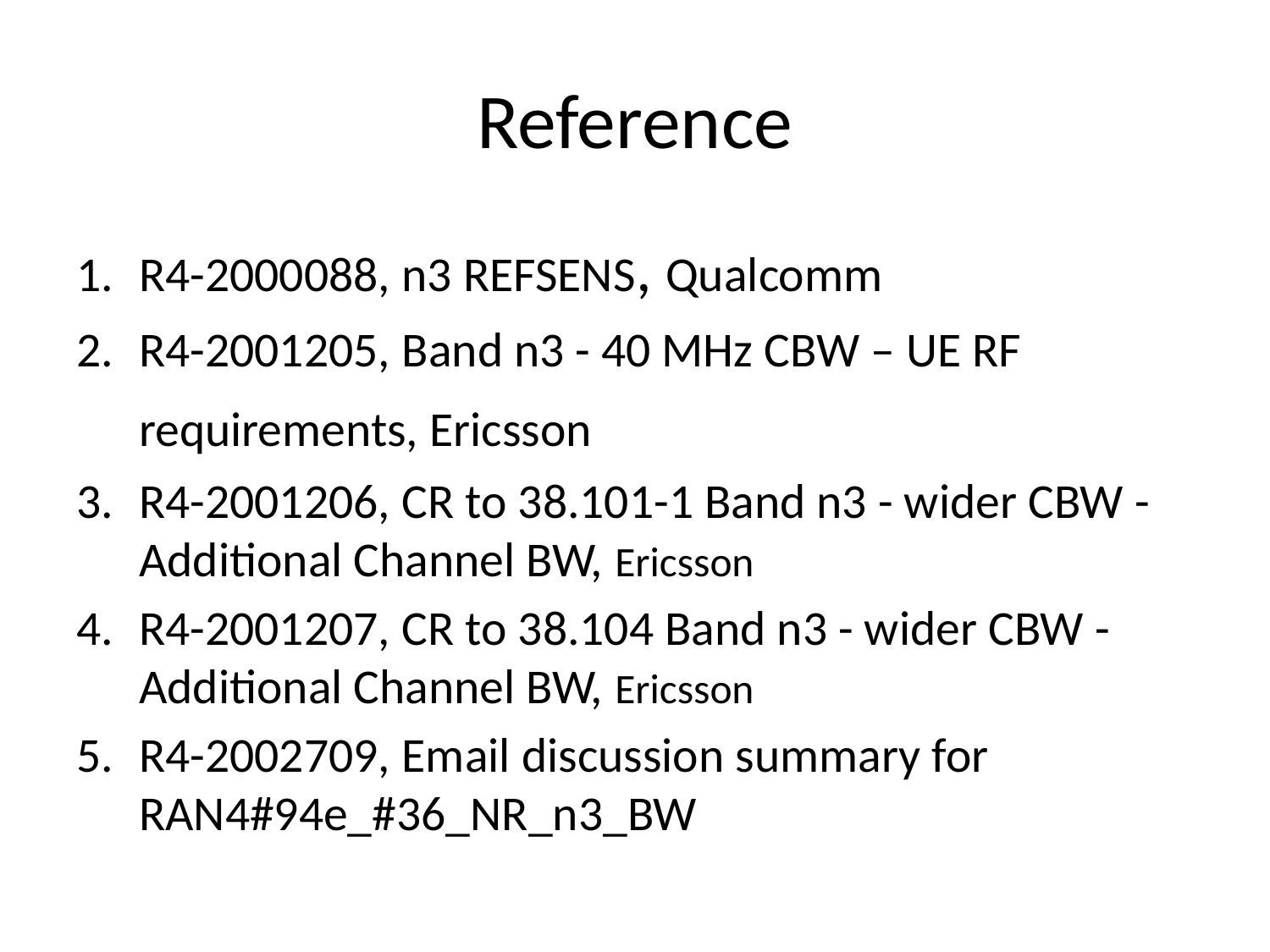

# Reference
R4-2000088, n3 REFSENS, Qualcomm
R4-2001205, Band n3 - 40 MHz CBW – UE RF requirements, Ericsson
R4-2001206, CR to 38.101-1 Band n3 - wider CBW - Additional Channel BW, Ericsson
R4-2001207, CR to 38.104 Band n3 - wider CBW - Additional Channel BW, Ericsson
R4-2002709, Email discussion summary for RAN4#94e_#36_NR_n3_BW